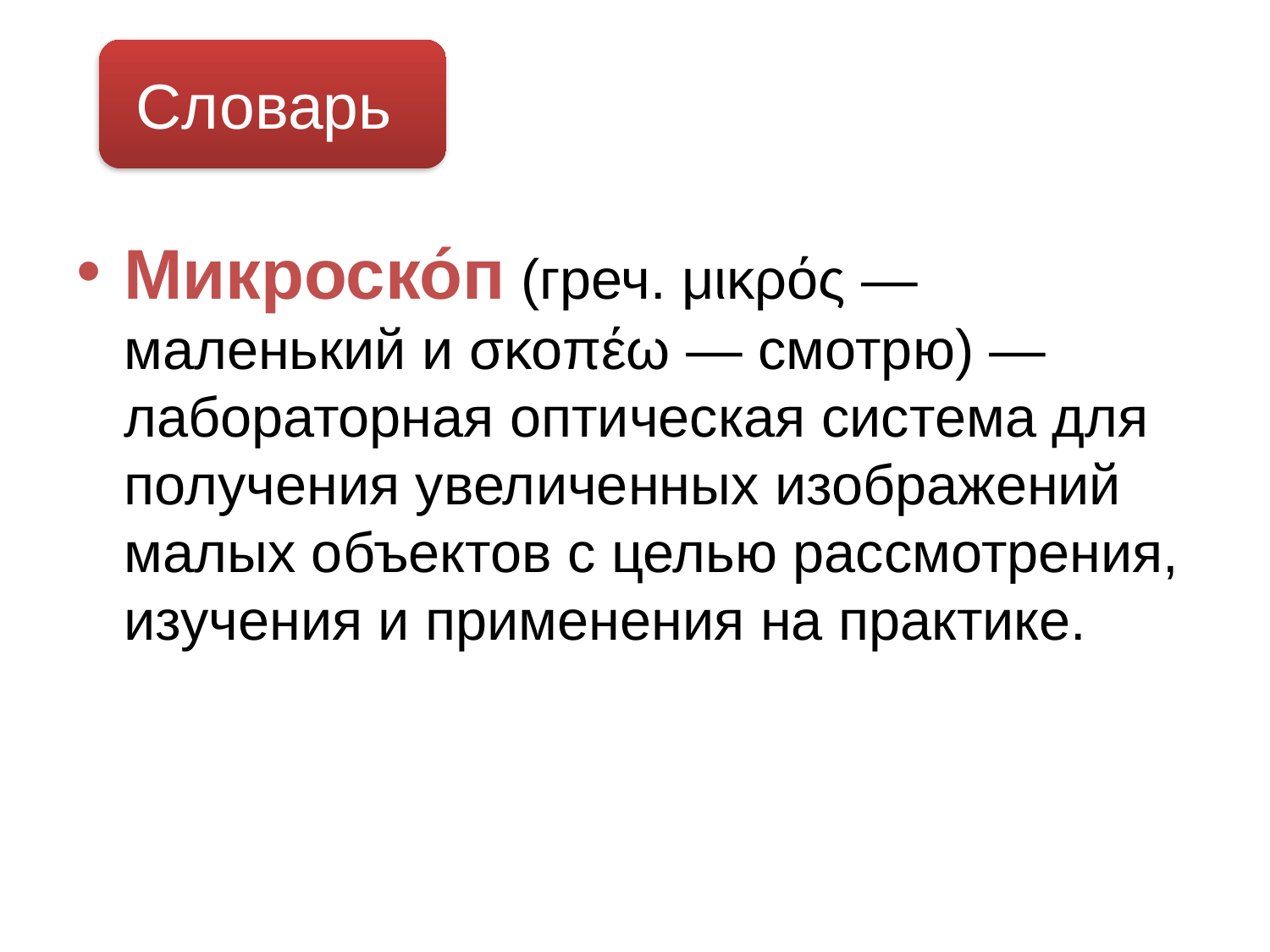

Словарь
Микроско́п (греч. μικρός — маленький и σκοπέω — смотрю) — лабораторная оптическая система для получения увеличенных изображений малых объектов с целью рассмотрения, изучения и применения на практике.